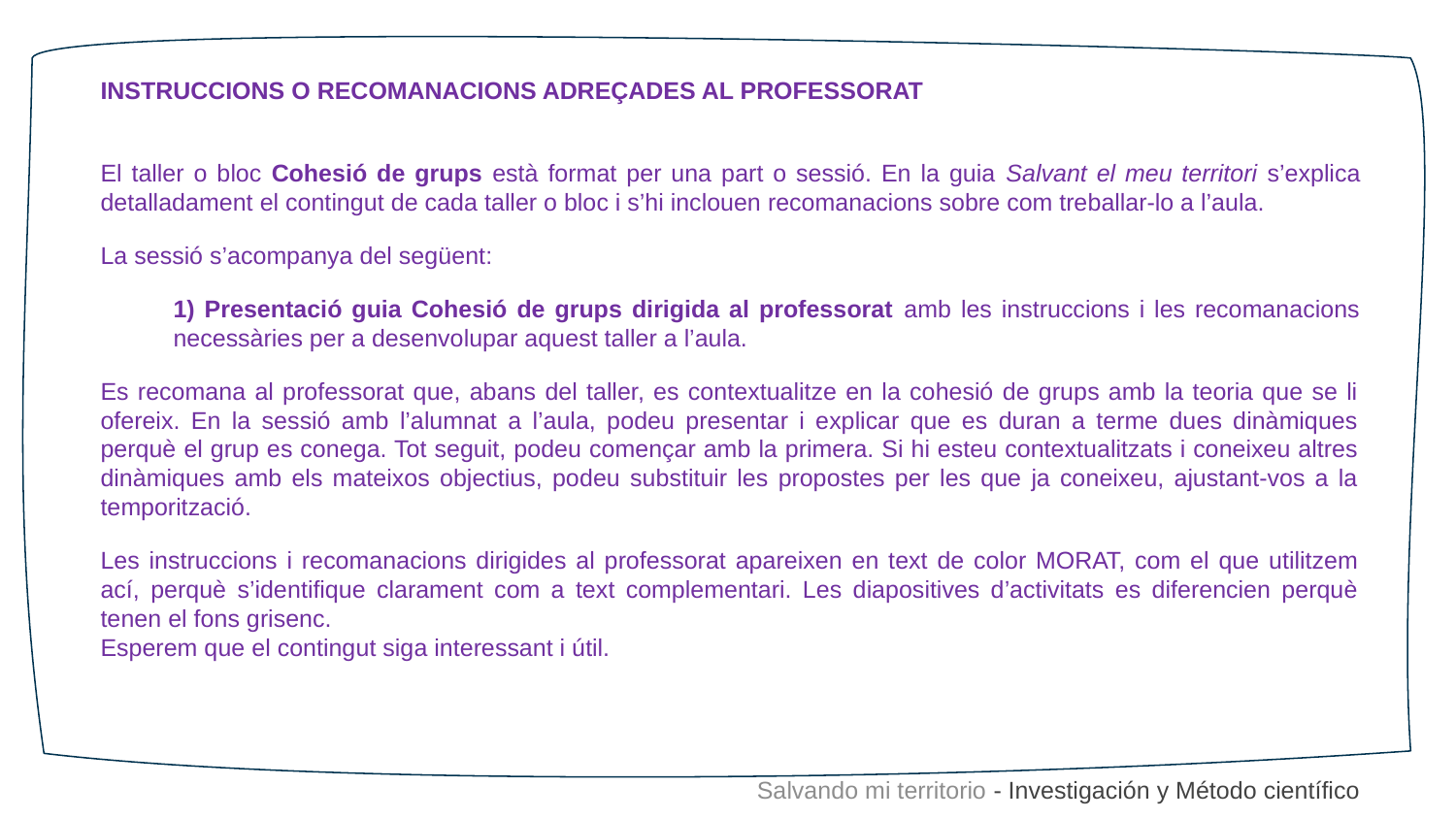

INSTRUCCIONS O RECOMANACIONS ADREÇADES AL PROFESSORAT

El taller o bloc Cohesió de grups està format per una part o sessió. En la guia Salvant el meu territori s’explica detalladament el contingut de cada taller o bloc i s’hi inclouen recomanacions sobre com treballar-lo a l’aula.
La sessió s’acompanya del següent:
1) Presentació guia Cohesió de grups dirigida al professorat amb les instruccions i les recomanacions necessàries per a desenvolupar aquest taller a l’aula.
Es recomana al professorat que, abans del taller, es contextualitze en la cohesió de grups amb la teoria que se li ofereix. En la sessió amb l’alumnat a l’aula, podeu presentar i explicar que es duran a terme dues dinàmiques perquè el grup es conega. Tot seguit, podeu començar amb la primera. Si hi esteu contextualitzats i coneixeu altres dinàmiques amb els mateixos objectius, podeu substituir les propostes per les que ja coneixeu, ajustant-vos a la temporització.
Les instruccions i recomanacions dirigides al professorat apareixen en text de color MORAT, com el que utilitzem ací, perquè s’identifique clarament com a text complementari. Les diapositives d’activitats es diferencien perquè tenen el fons grisenc.
Esperem que el contingut siga interessant i útil.

Salvando mi territorio - Investigación y Método científico